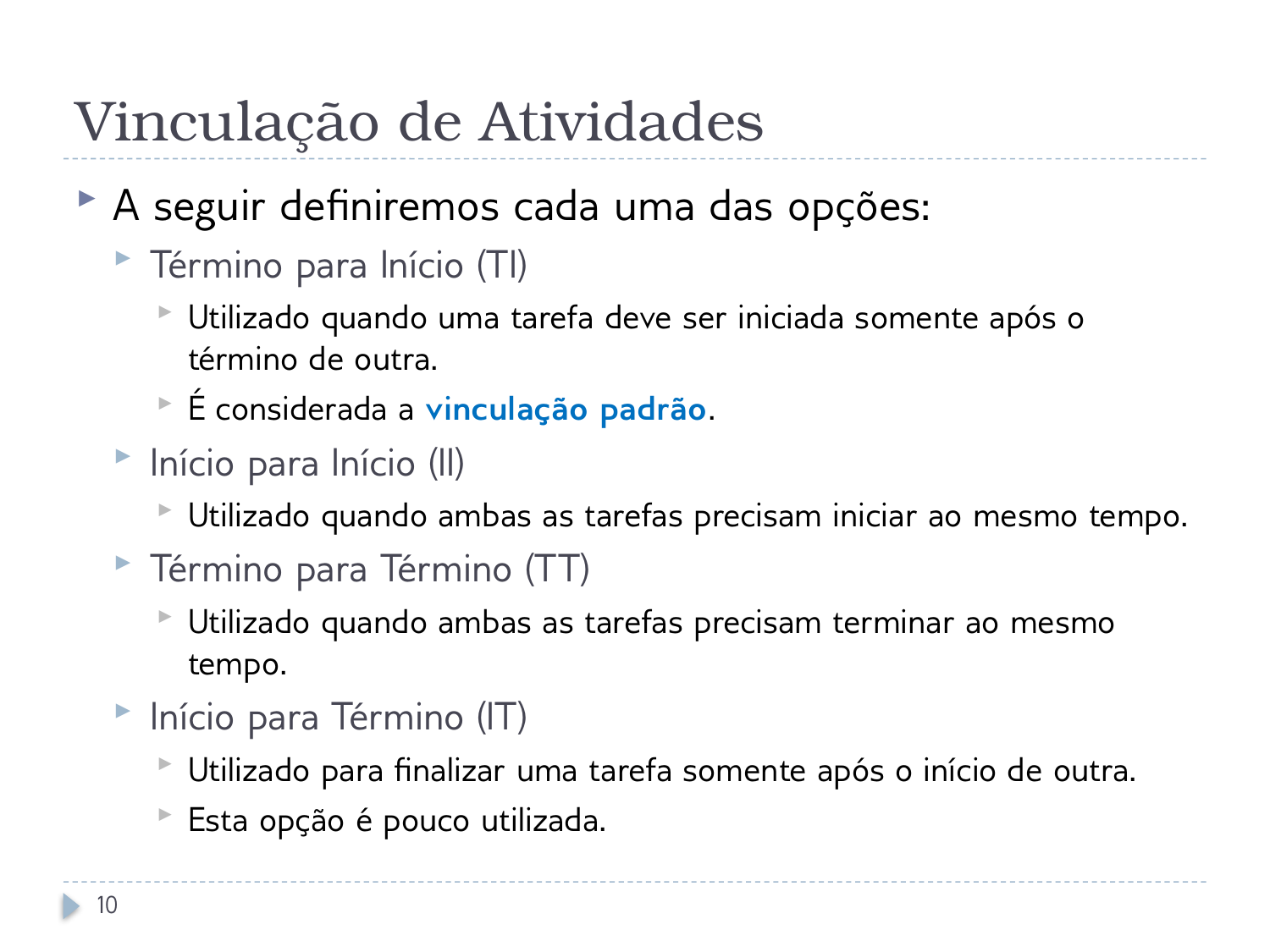

# Vinculação de Atividades
A seguir definiremos cada uma das opções:
Término para Início (TI)
Utilizado quando uma tarefa deve ser iniciada somente após o término de outra.
É considerada a vinculação padrão.
Início para Início (II)
Utilizado quando ambas as tarefas precisam iniciar ao mesmo tempo.
Término para Término (TT)
Utilizado quando ambas as tarefas precisam terminar ao mesmo tempo.
Início para Término (IT)
Utilizado para finalizar uma tarefa somente após o início de outra.
Esta opção é pouco utilizada.

10